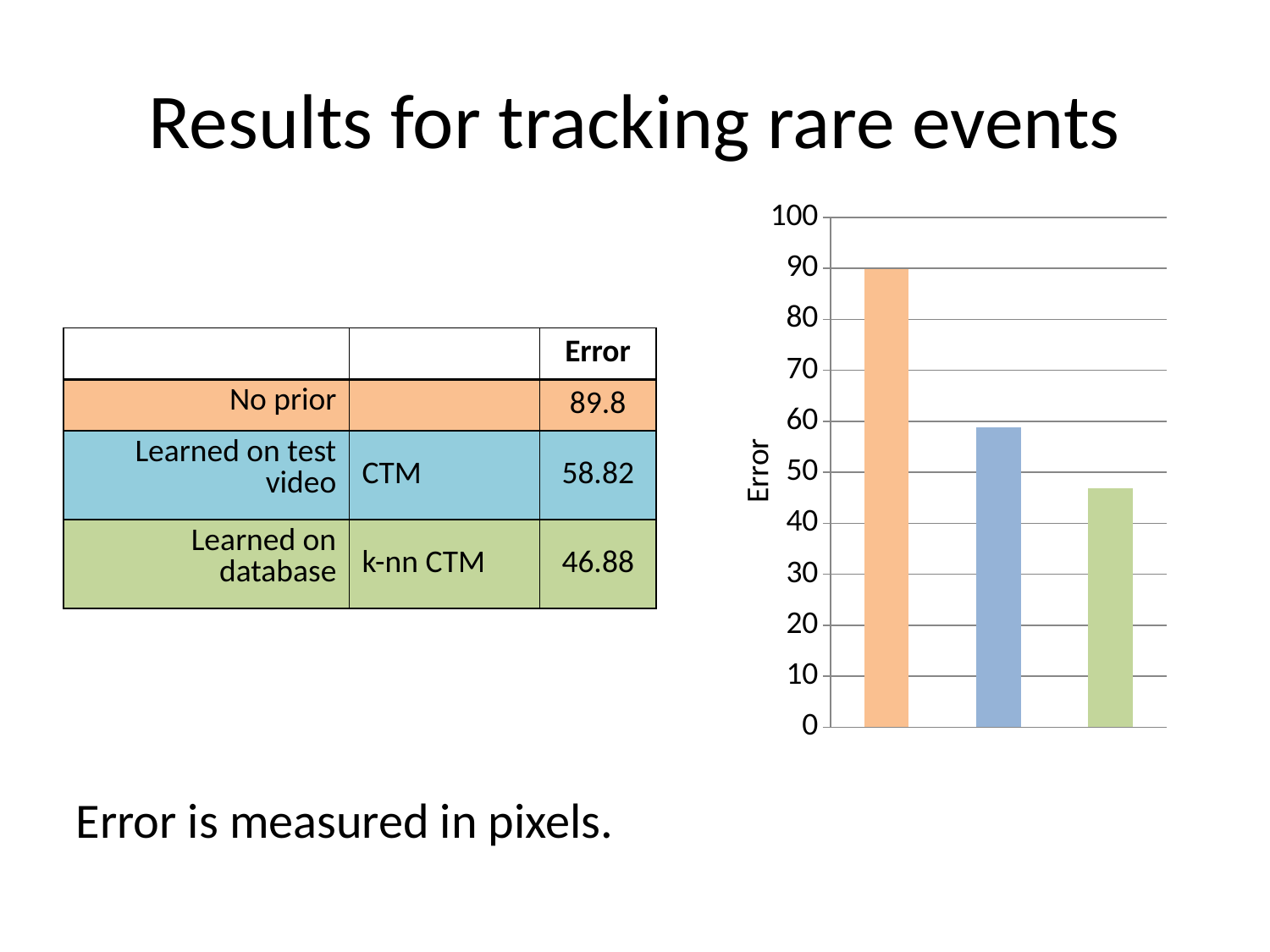

# Results for tracking rare events

### Chart

| Category | Mean |
|---|---|
| No prior | 89.8 |
| Learned on test video | 58.82 |
| Learned on database | 46.88 |
|  |  | Error |
| --- | --- | --- |
| No prior |  | 89.8 |
| Learned on test video | CTM | 58.82 |
| Learned on database | k-nn CTM | 46.88 |
Error
Error is measured in pixels.